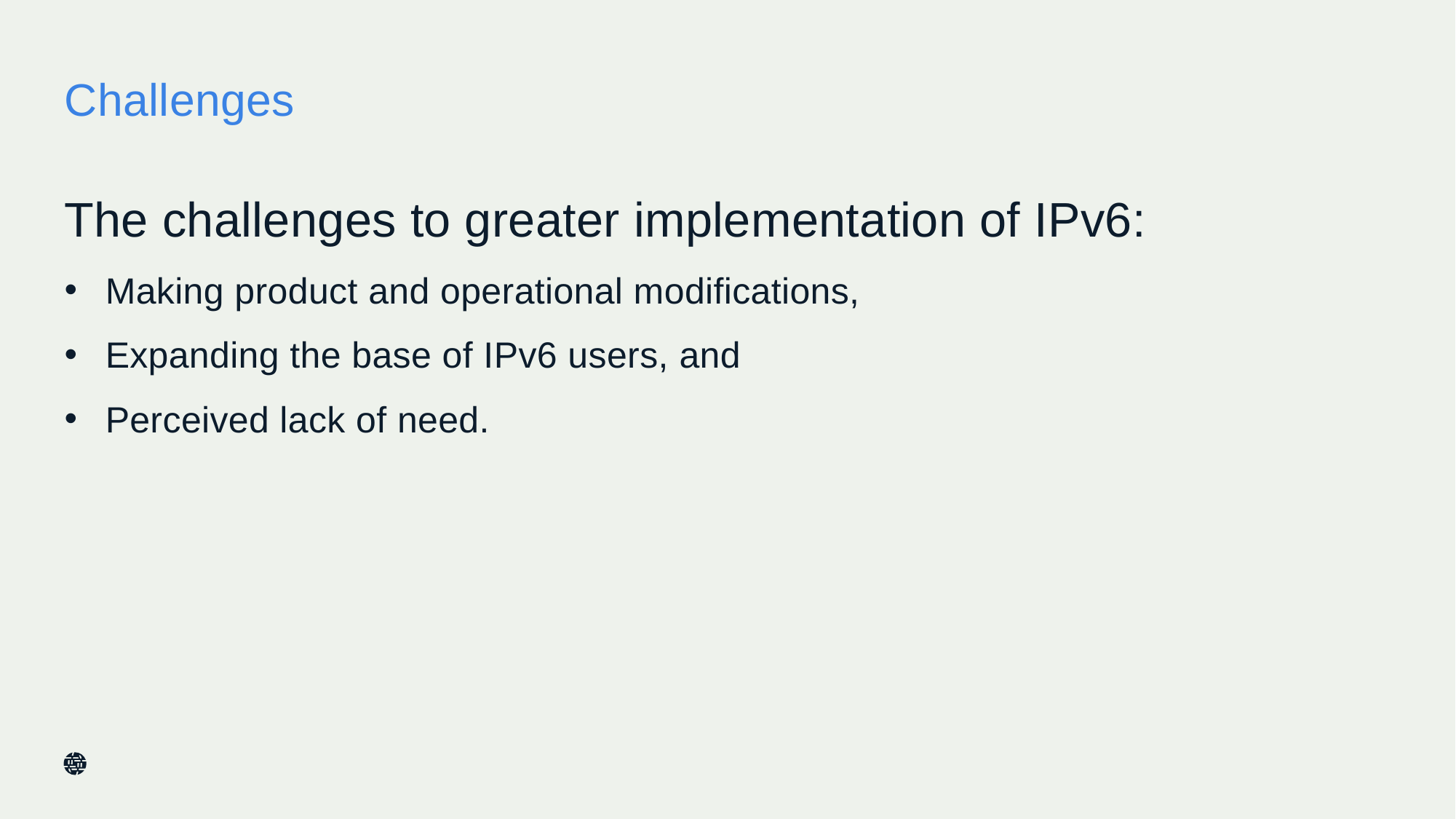

# Challenges
The challenges to greater implementation of IPv6:
Making product and operational modifications,
Expanding the base of IPv6 users, and
Perceived lack of need.